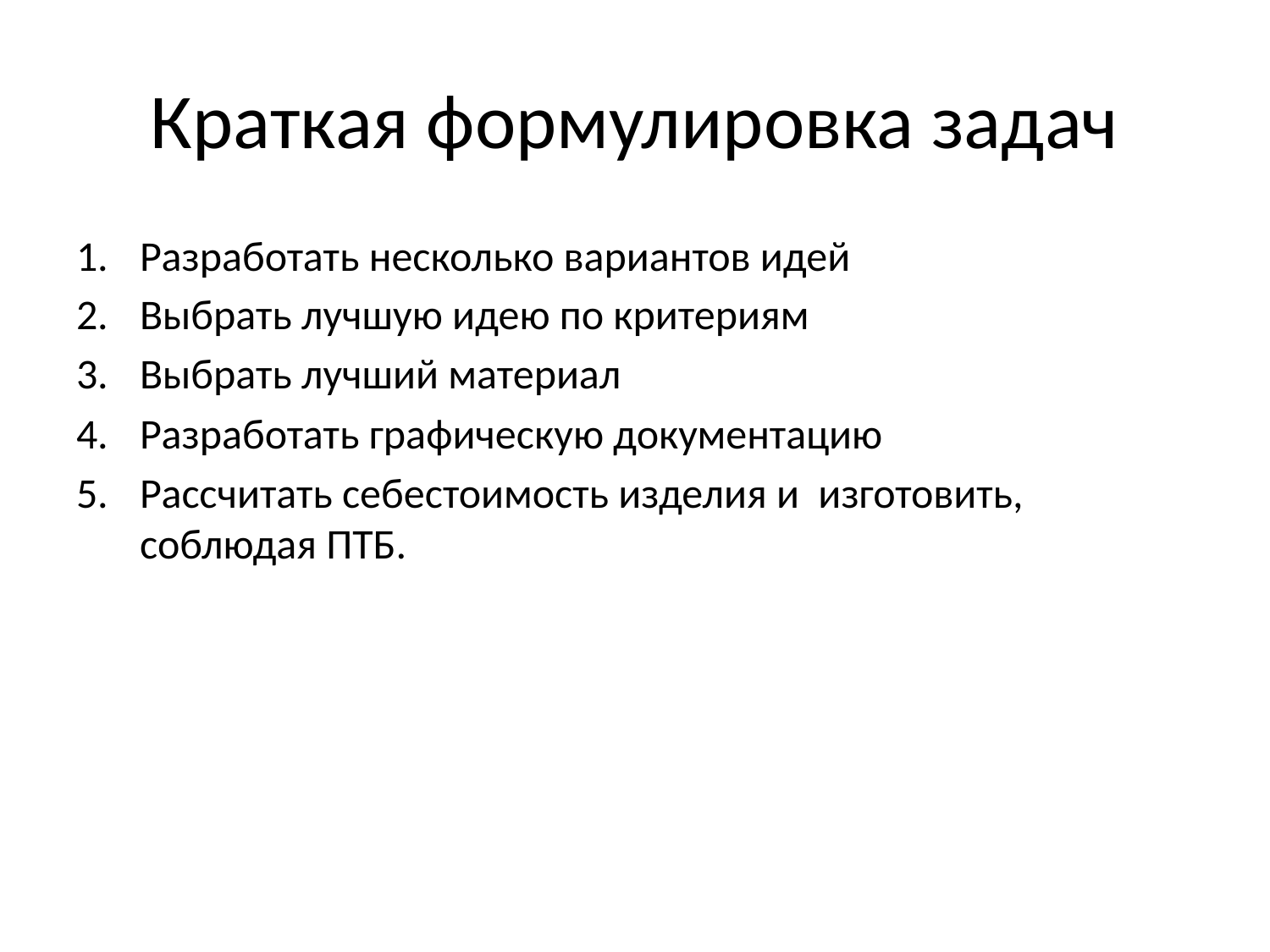

# Краткая формулировка задач
Разработать несколько вариантов идей
Выбрать лучшую идею по критериям
Выбрать лучший материал
Разработать графическую документацию
Рассчитать себестоимость изделия и  изготовить, соблюдая ПТБ.